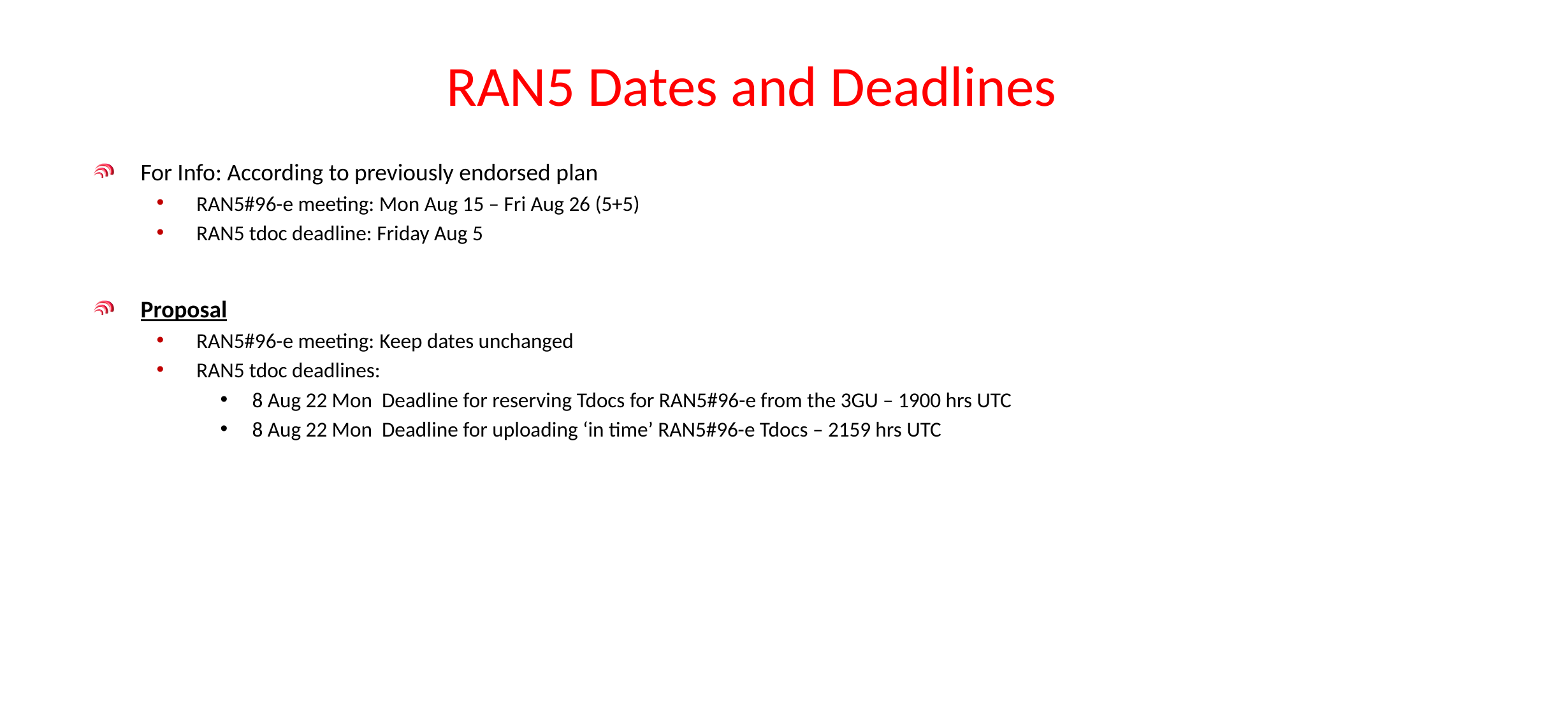

# RAN5 Dates and Deadlines
For Info: According to previously endorsed plan
RAN5#96-e meeting: Mon Aug 15 – Fri Aug 26 (5+5)
RAN5 tdoc deadline: Friday Aug 5

Proposal
RAN5#96-e meeting: Keep dates unchanged
RAN5 tdoc deadlines:
8 Aug 22 Mon  Deadline for reserving Tdocs for RAN5#96-e from the 3GU – 1900 hrs UTC
8 Aug 22 Mon  Deadline for uploading ‘in time’ RAN5#96-e Tdocs – 2159 hrs UTC